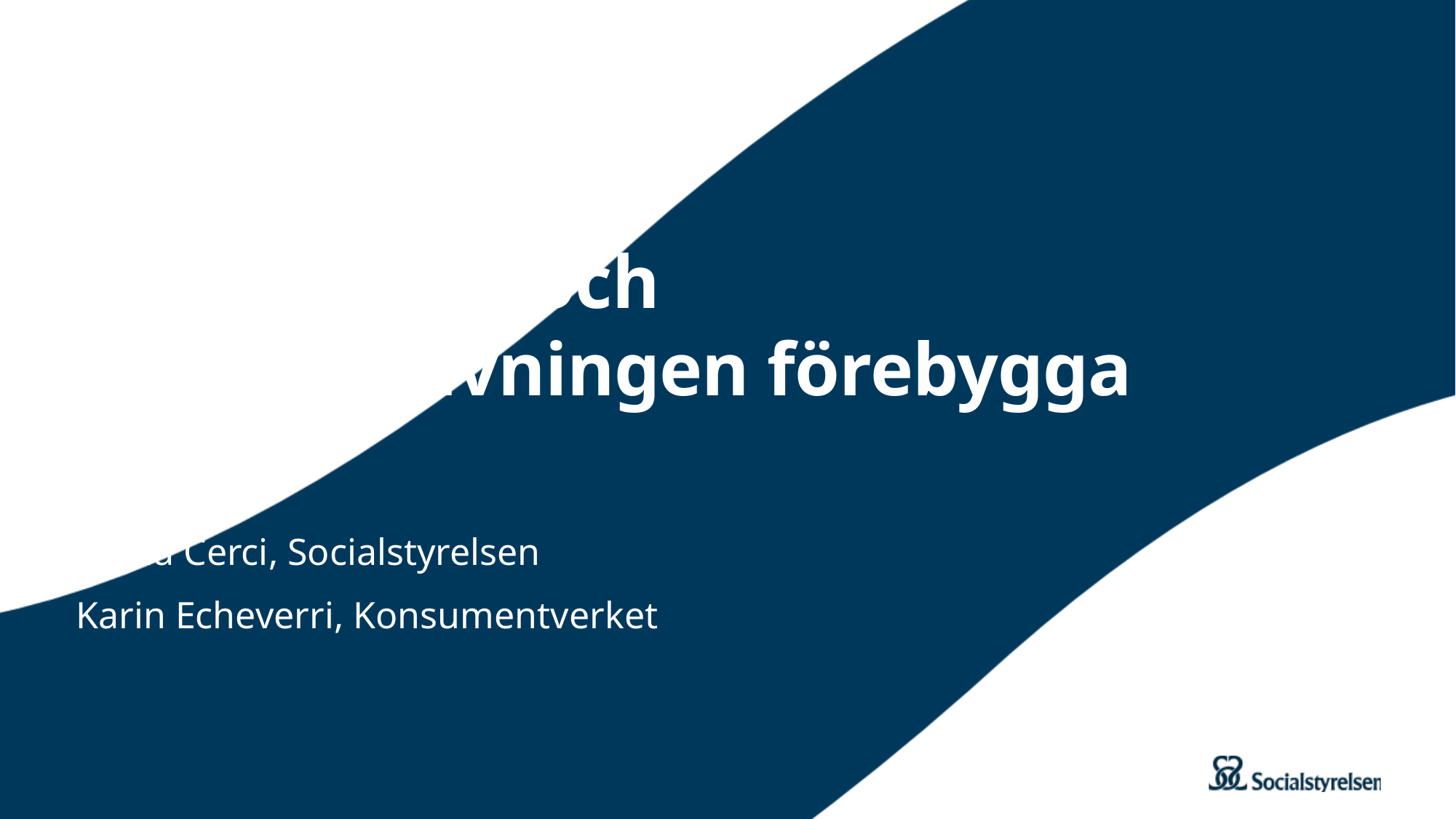

# Kan budget- och skuldrådgivningen förebygga suicid?
Maria Cerci, Socialstyrelsen
Karin Echeverri, Konsumentverket